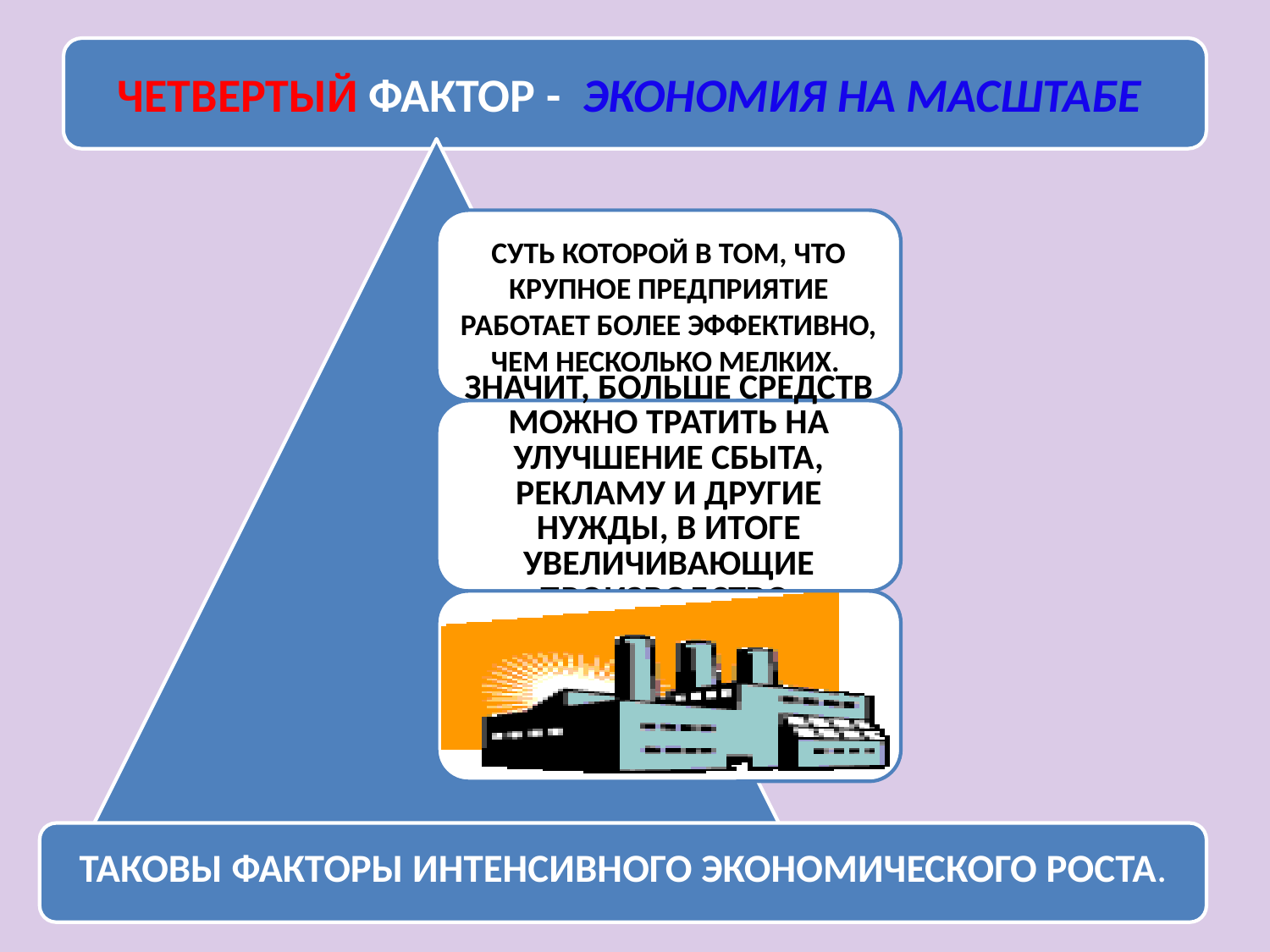

ЧЕТВЕРТЫЙ ФАКТОР -  ЭКОНОМИЯ НА МАСШТАБЕ
СУТЬ КОТОРОЙ В ТОМ, ЧТО КРУПНОЕ ПРЕДПРИЯТИЕ РАБОТАЕТ БОЛЕЕ ЭФФЕКТИВНО, ЧЕМ НЕСКОЛЬКО МЕЛКИХ.
ЗНАЧИТ, БОЛЬШЕ СРЕДСТВ МОЖНО ТРАТИТЬ НА УЛУЧШЕНИЕ СБЫТА, РЕКЛАМУ И ДРУГИЕ НУЖДЫ, В ИТОГЕ УВЕЛИЧИВАЮЩИЕ ПРОИЗВОДСТВО.
ТАКОВЫ ФАКТОРЫ ИНТЕНСИВНОГО ЭКОНОМИЧЕСКОГО РОСТА.